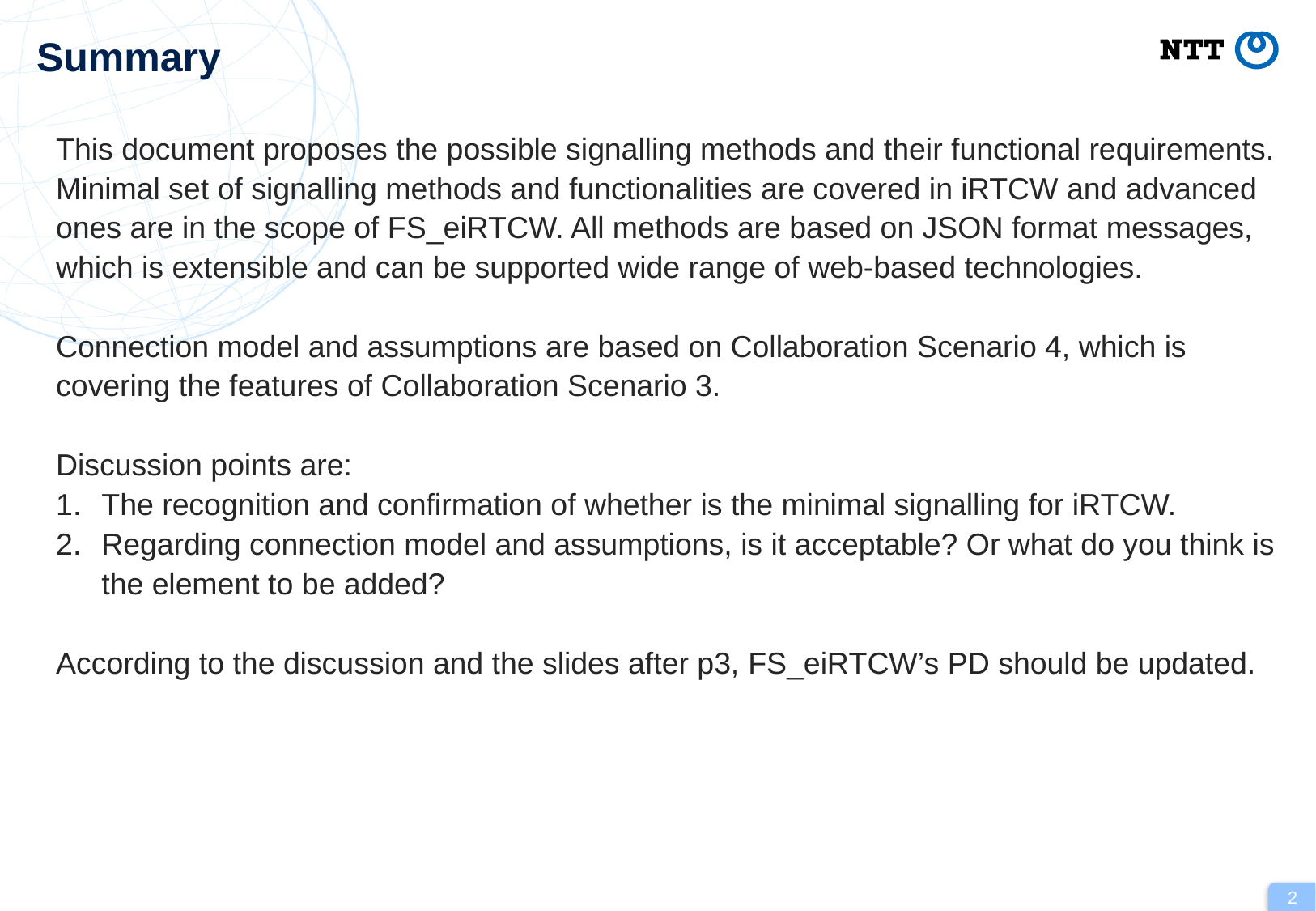

# Summary
This document proposes the possible signalling methods and their functional requirements. Minimal set of signalling methods and functionalities are covered in iRTCW and advanced ones are in the scope of FS_eiRTCW. All methods are based on JSON format messages, which is extensible and can be supported wide range of web-based technologies.

Connection model and assumptions are based on Collaboration Scenario 4, which is covering the features of Collaboration Scenario 3.

Discussion points are:
The recognition and confirmation of whether is the minimal signalling for iRTCW.
Regarding connection model and assumptions, is it acceptable? Or what do you think is the element to be added?

According to the discussion and the slides after p3, FS_eiRTCW’s PD should be updated.